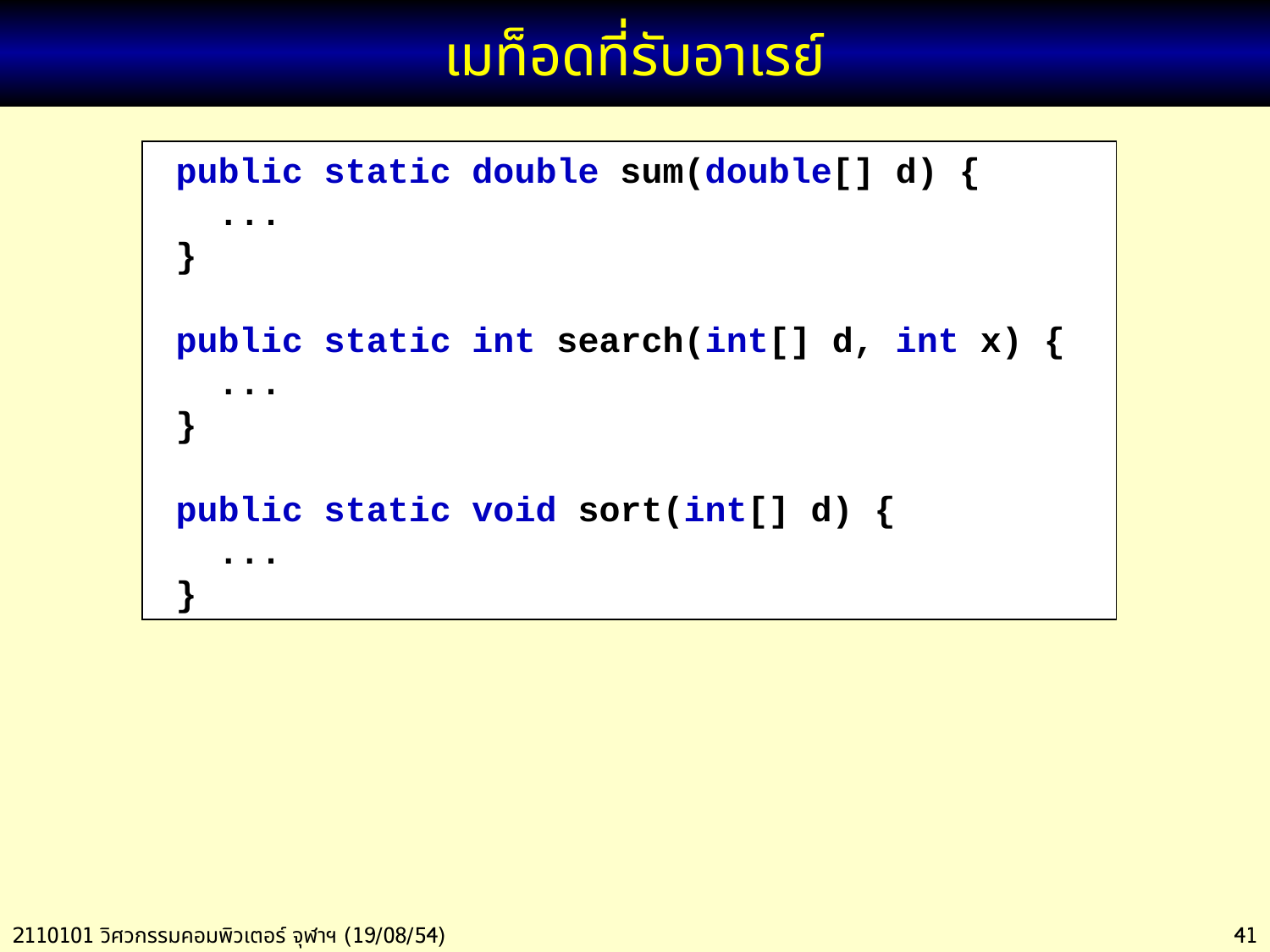

# เมท็อดที่รับอาเรย์
 public static double sum(double[] d) {
   ...
 }

 public static int search(int[] d, int x) {
   ...
 }

 public static void sort(int[] d) {
   ...
 }